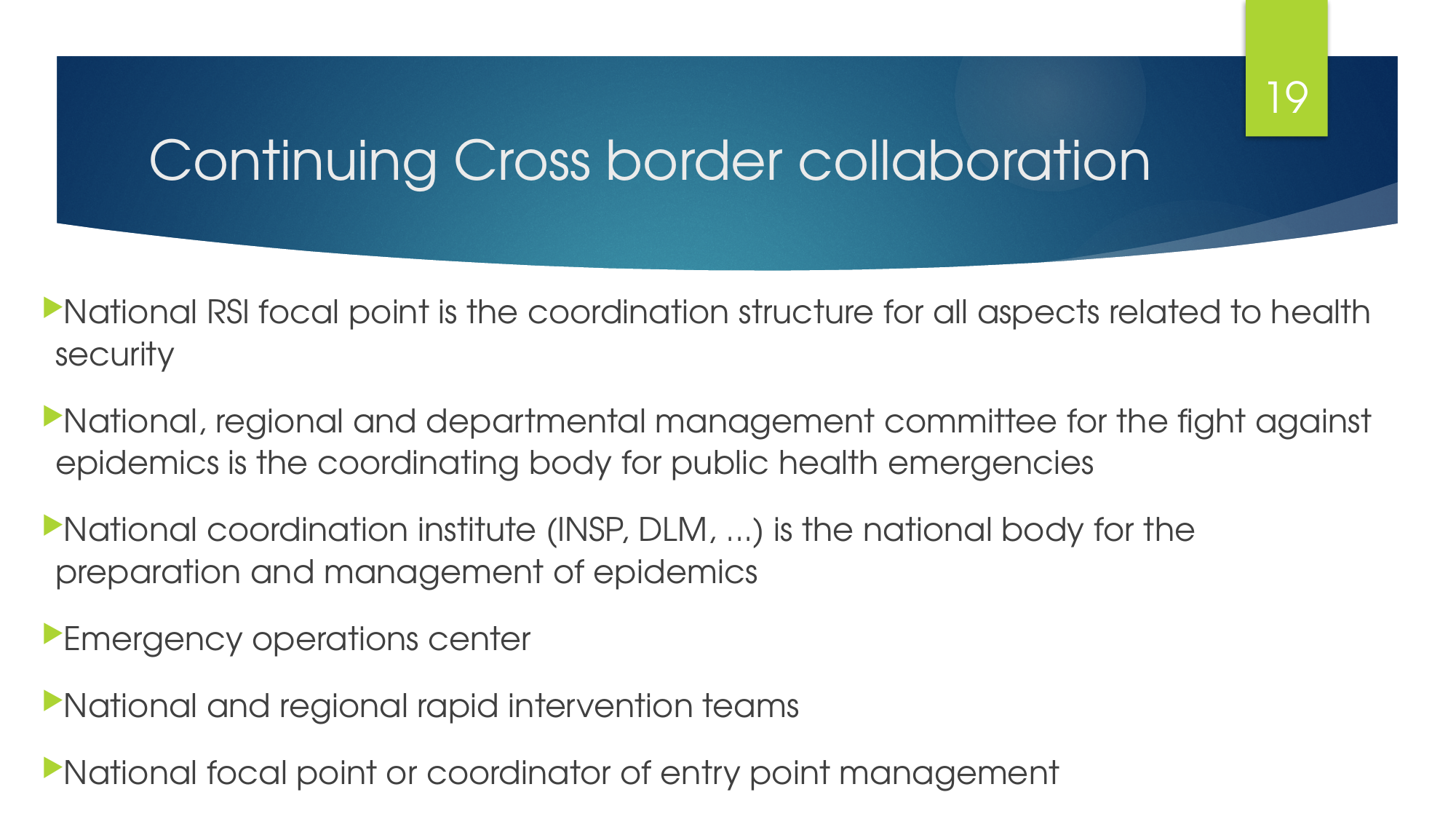

19
# Continuing Cross border collaboration
National RSI focal point is the coordination structure for all aspects related to health security
National, regional and departmental management committee for the fight against epidemics is the coordinating body for public health emergencies
National coordination institute (INSP, DLM, ...) is the national body for the preparation and management of epidemics
Emergency operations center
National and regional rapid intervention teams
National focal point or coordinator of entry point management